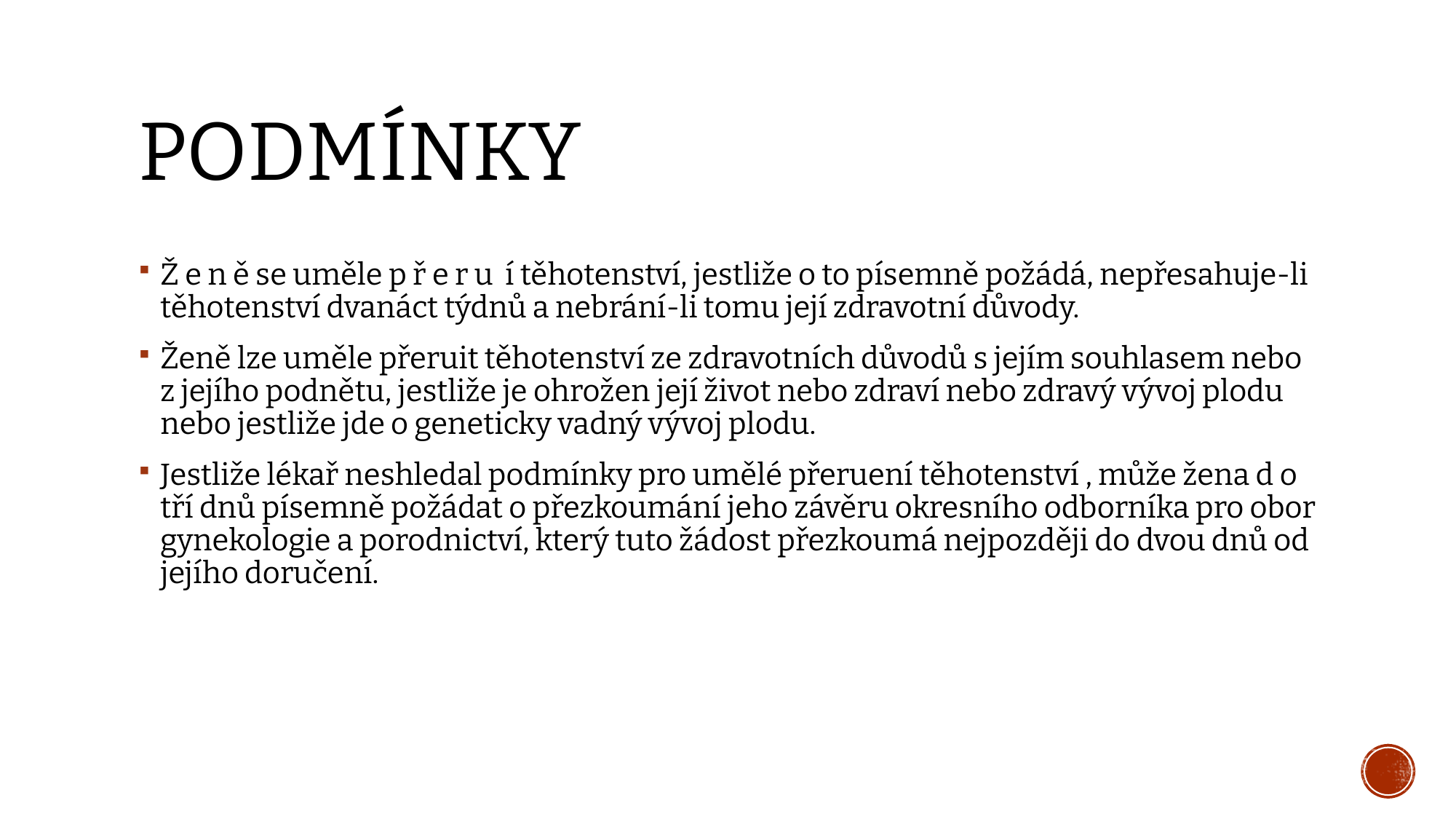

# Podmínky
Ž e n ě se uměle p ř e r u  í těhotenství, jestliže o to písemně požádá, nepřesahuje-li těhotenství dvanáct týdnů a nebrání-li tomu její zdravotní důvody.
Ženě lze uměle přeruit těhotenství ze zdravotních důvodů s jejím souhlasem nebo z jejího podnětu, jestliže je ohrožen její život nebo zdraví nebo zdravý vývoj plodu nebo jestliže jde o geneticky vadný vývoj plodu.
Jestliže lékař neshledal podmínky pro umělé přeruení těhotenství , může žena d o tří dnů písemně požádat o přezkoumání jeho závěru okresního odborníka pro obor gynekologie a porodnictví, který tuto žádost přezkoumá nejpozději do dvou dnů od jejího doručení.